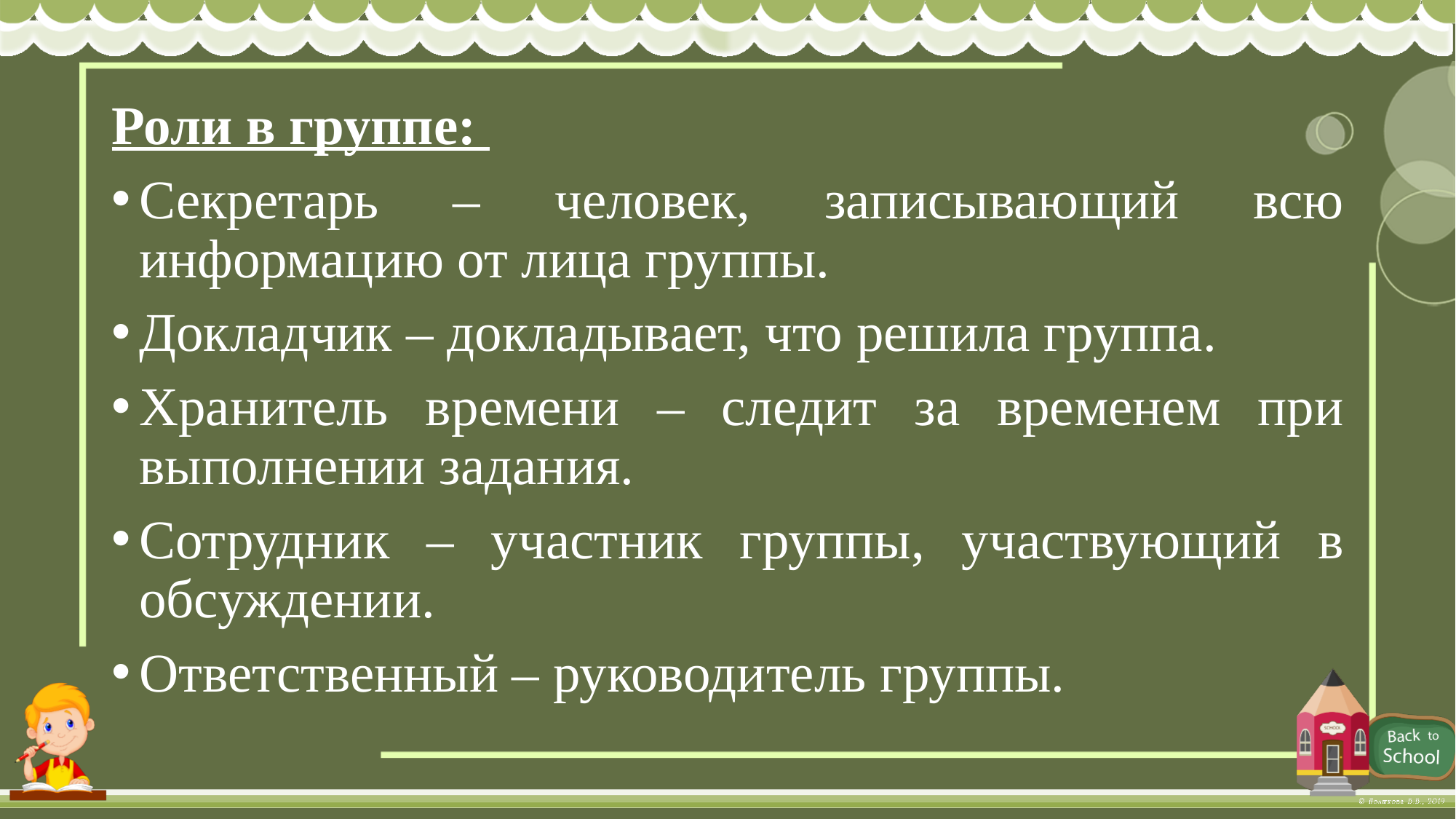

Роли в группе:
Секретарь – человек, записывающий всю информацию от лица группы.
Докладчик – докладывает, что решила группа.
Хранитель времени – следит за временем при выполнении задания.
Сотрудник – участник группы, участвующий в обсуждении.
Ответственный – руководитель группы.